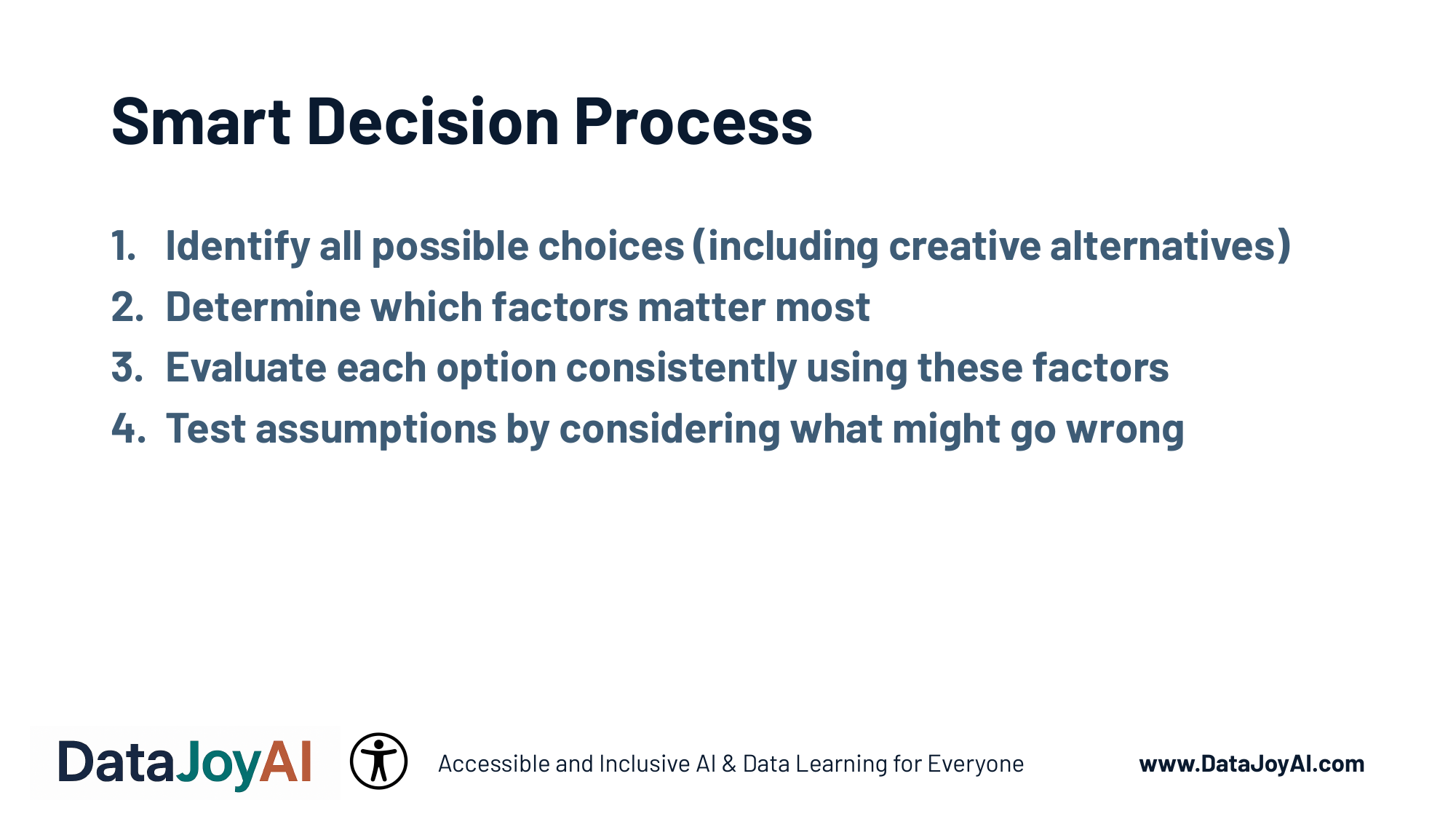

# Smart Decision Process
Identify all possible choices (including creative alternatives)
Determine which factors matter most
Evaluate each option consistently using these factors
Test assumptions by considering what might go wrong